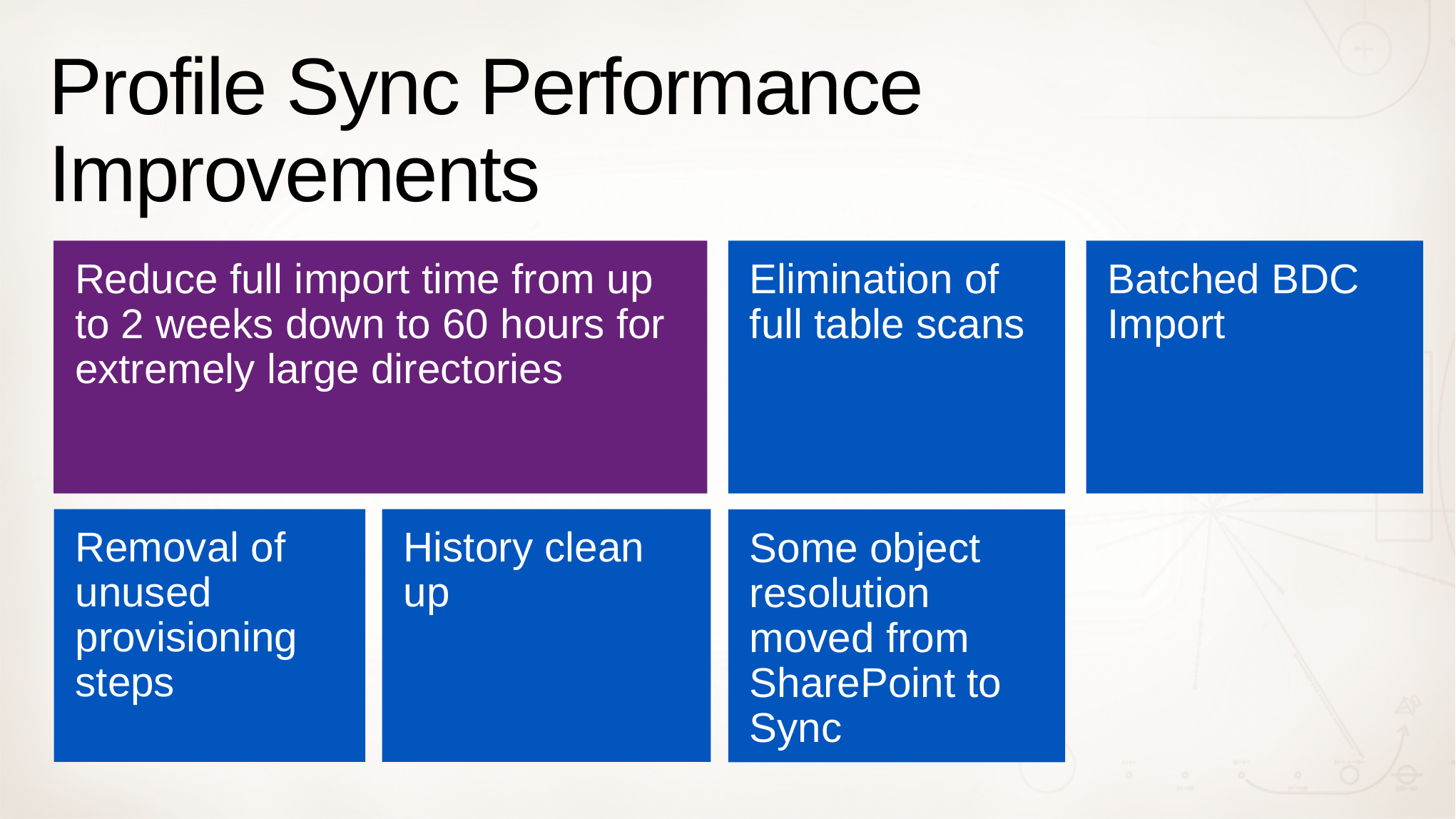

# Profile Sync Performance Improvements
Reduce full import time from up to 2 weeks down to 60 hours for extremely large directories
Elimination of full table scans
Batched BDC Import
Removal of unused provisioning steps
History clean up
Some object resolution moved from SharePoint to Sync